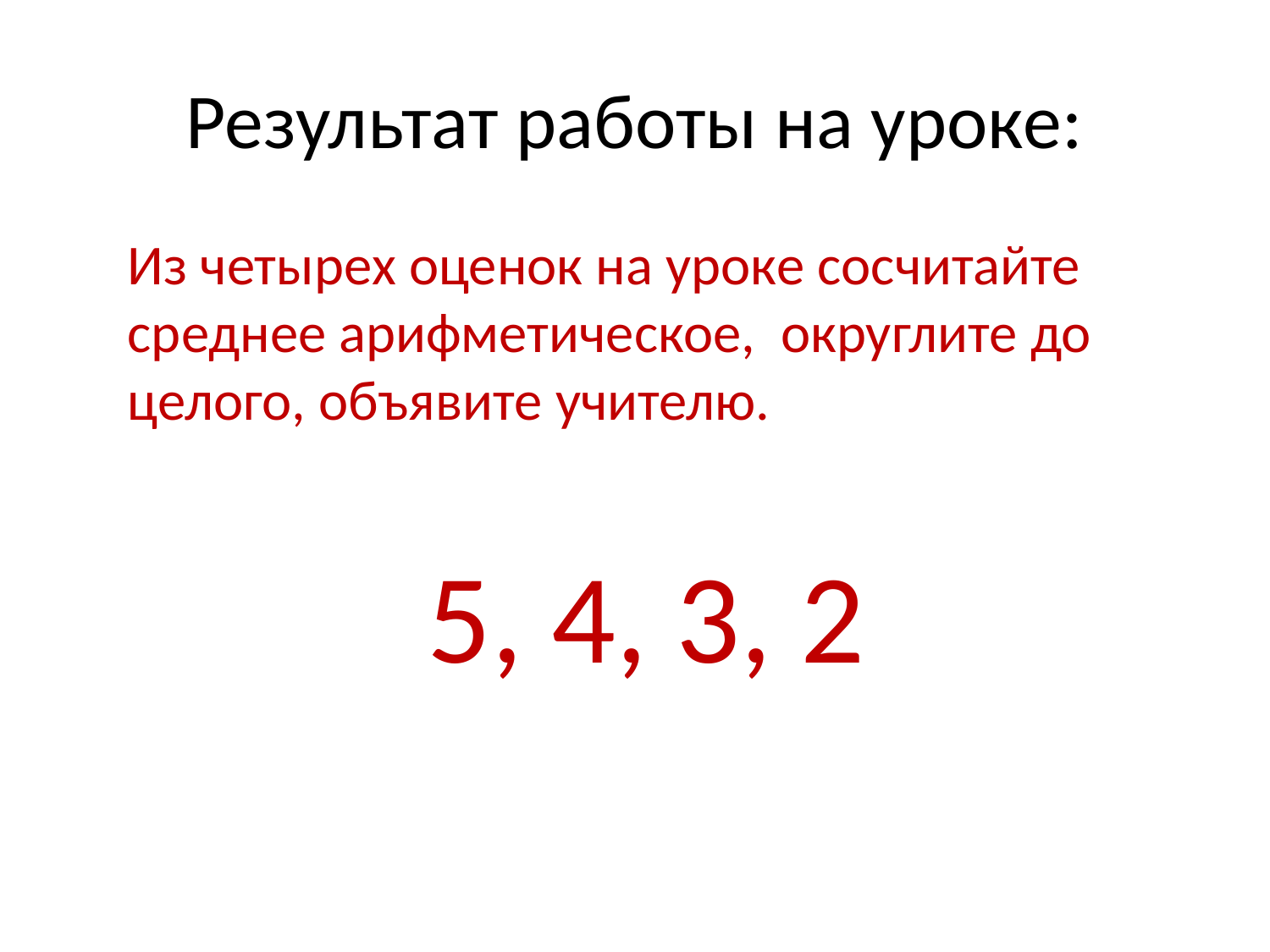

# Результат работы на уроке:
Из четырех оценок на уроке сосчитайте среднее арифметическое,  округлите до целого, объявите учителю.

5, 4, 3, 2